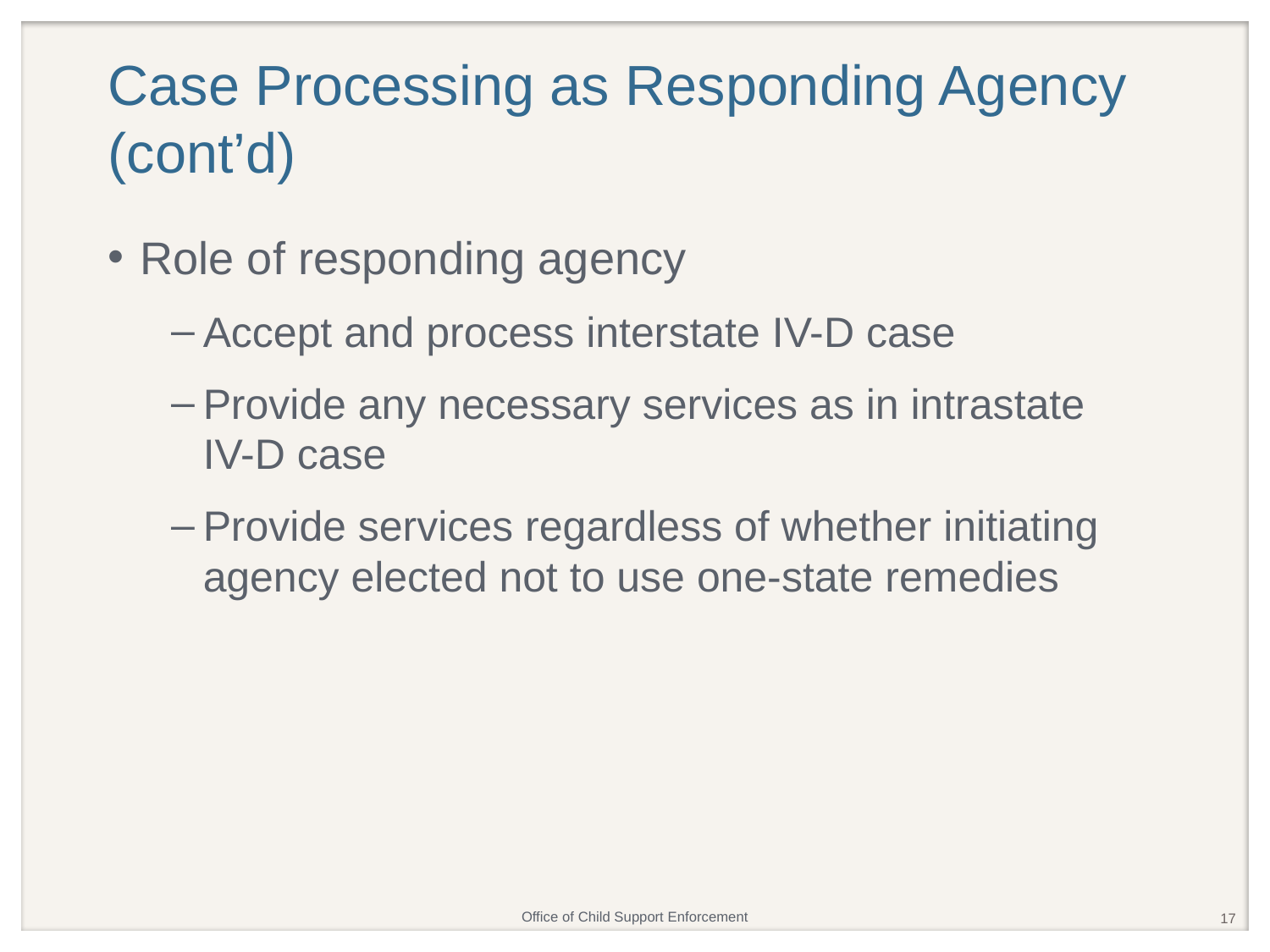

# Case Processing as Responding Agency (cont’d)
Role of responding agency
Accept and process interstate IV-D case
Provide any necessary services as in intrastate IV-D case
Provide services regardless of whether initiating agency elected not to use one-state remedies
17